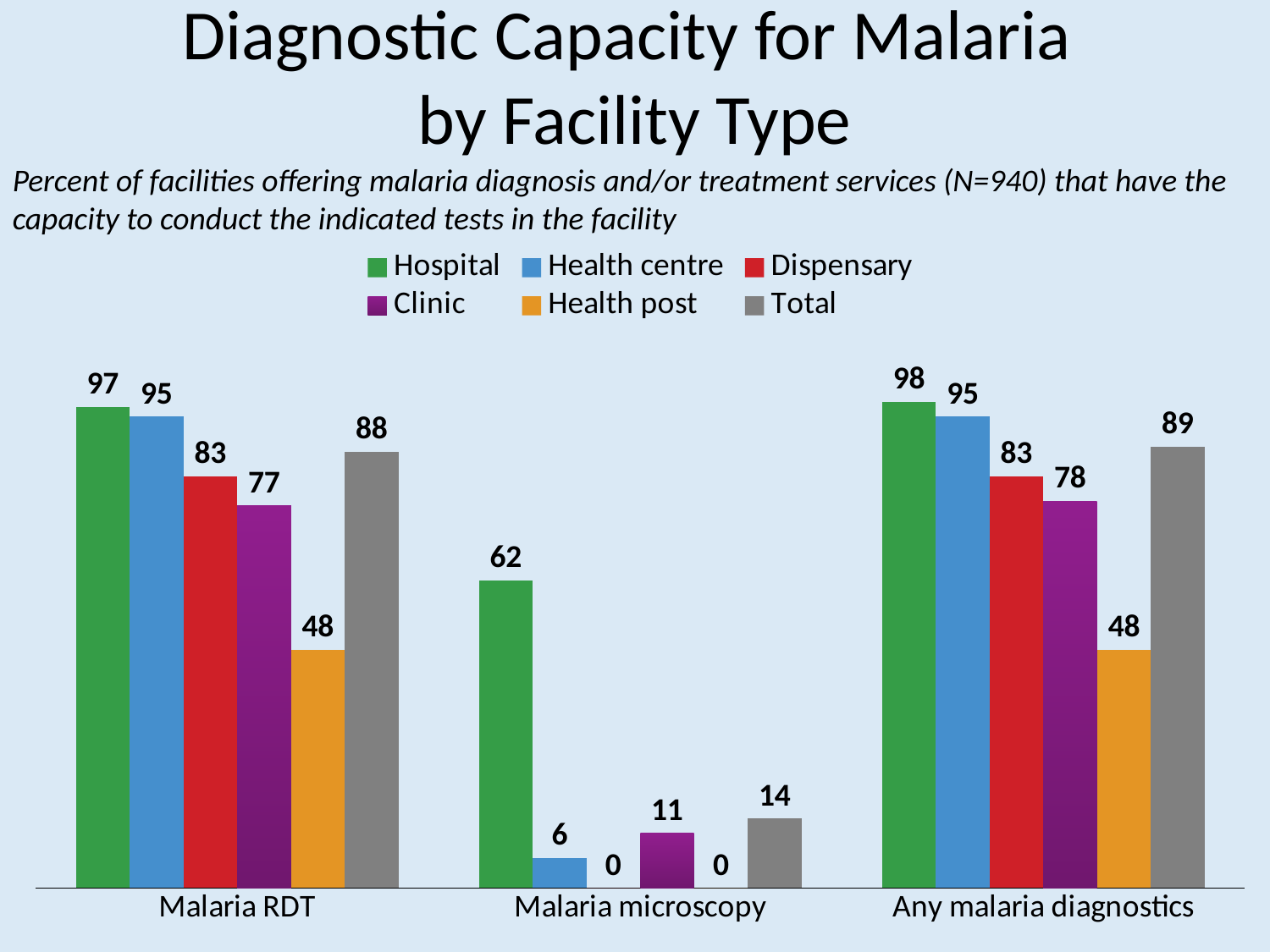

# Diagnostic Capacity for Malaria by Facility Type
Percent of facilities offering malaria diagnosis and/or treatment services (N=940) that have the capacity to conduct the indicated tests in the facility

### Chart

| Category | Hospital | Health centre | Dispensary | Clinic | Health post | Total |
|---|---|---|---|---|---|---|
| Malaria RDT | 97.0 | 95.0 | 83.0 | 77.0 | 48.0 | 88.0 |
| Malaria microscopy | 62.0 | 6.0 | 0.0 | 11.0 | 0.0 | 14.0 |
| Any malaria diagnostics | 98.0 | 95.0 | 83.0 | 78.0 | 48.0 | 89.0 |